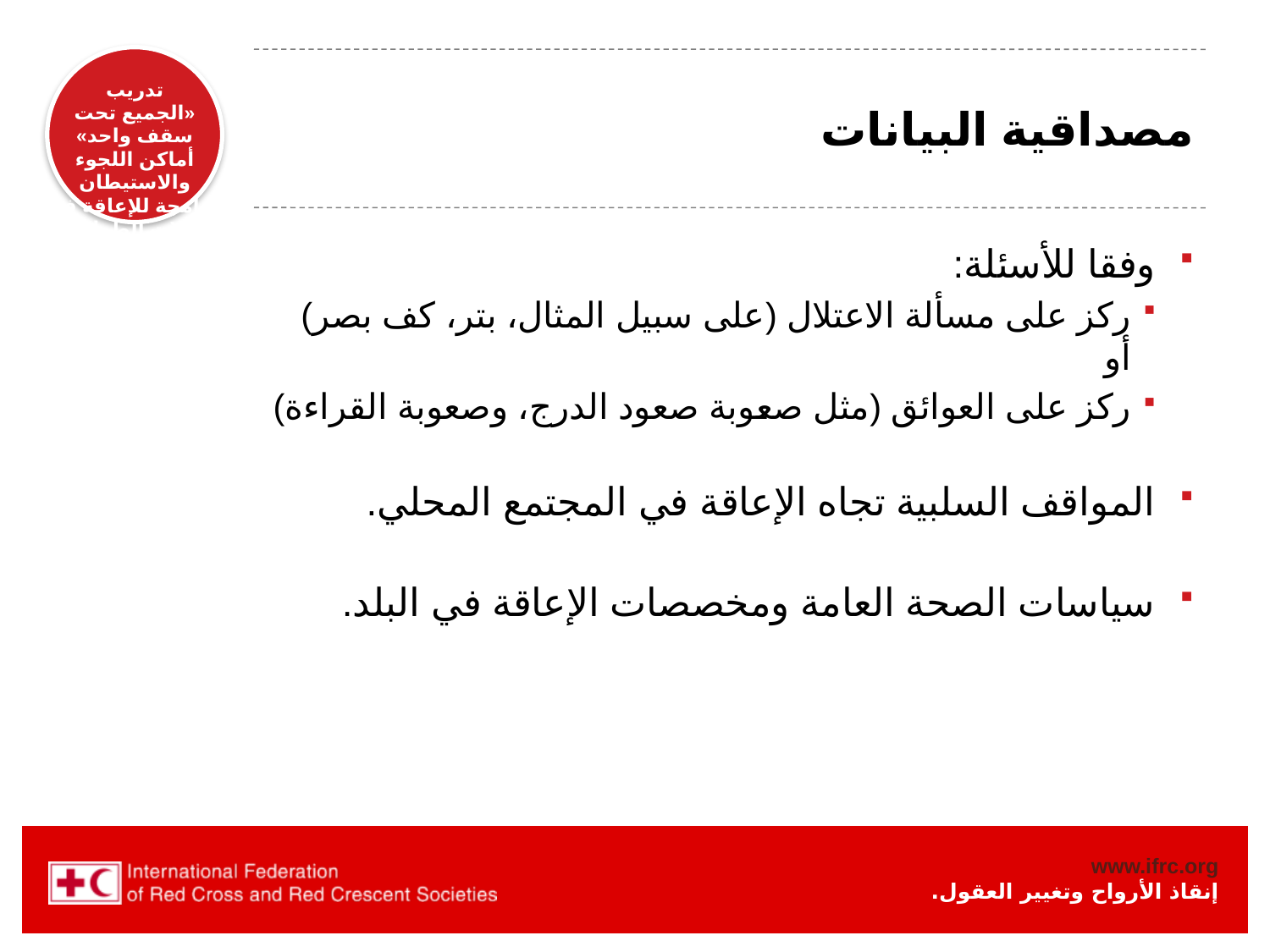

# مصداقية البيانات
وفقا للأسئلة:
ركز على مسألة الاعتلال (على سبيل المثال، بتر، كف بصر) أو
ركز على العوائق (مثل صعوبة صعود الدرج، وصعوبة القراءة)
المواقف السلبية تجاه الإعاقة في المجتمع المحلي.
سياسات الصحة العامة ومخصصات الإعاقة في البلد.